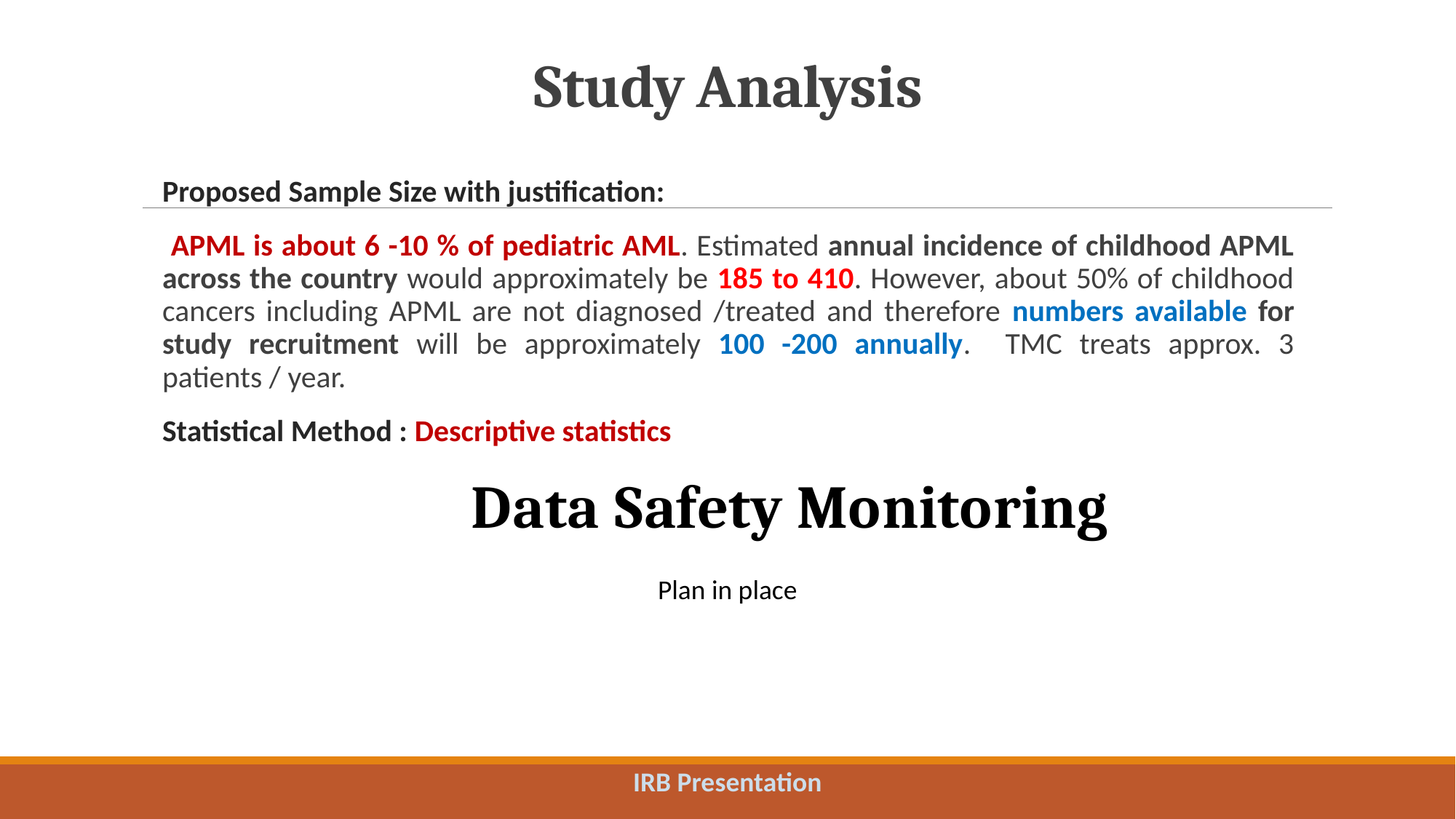

# Study Analysis
Proposed Sample Size with justification:
 APML is about 6 -10 % of pediatric AML. Estimated annual incidence of childhood APML across the country would approximately be 185 to 410. However, about 50% of childhood cancers including APML are not diagnosed /treated and therefore numbers available for study recruitment will be approximately 100 -200 annually.  TMC treats approx. 3 patients / year.
Statistical Method : Descriptive statistics
Data Safety Monitoring
Plan in place